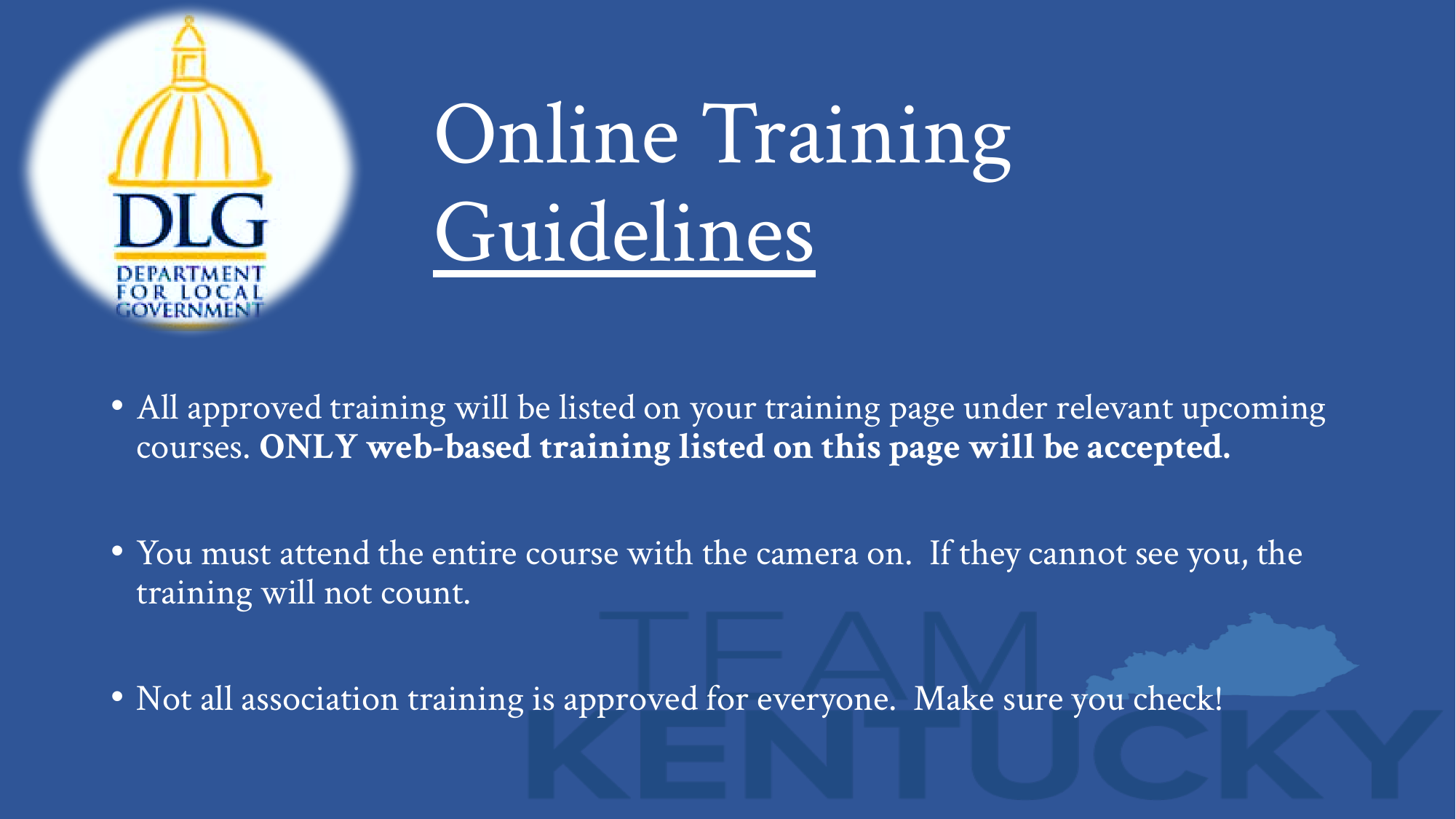

# Online Training Guidelines

All approved training will be listed on your training page under relevant upcoming courses. ONLY web-based training listed on this page will be accepted.

You must attend the entire course with the camera on.  If they cannot see you, the training will not count.

Not all association training is approved for everyone.  Make sure you check!